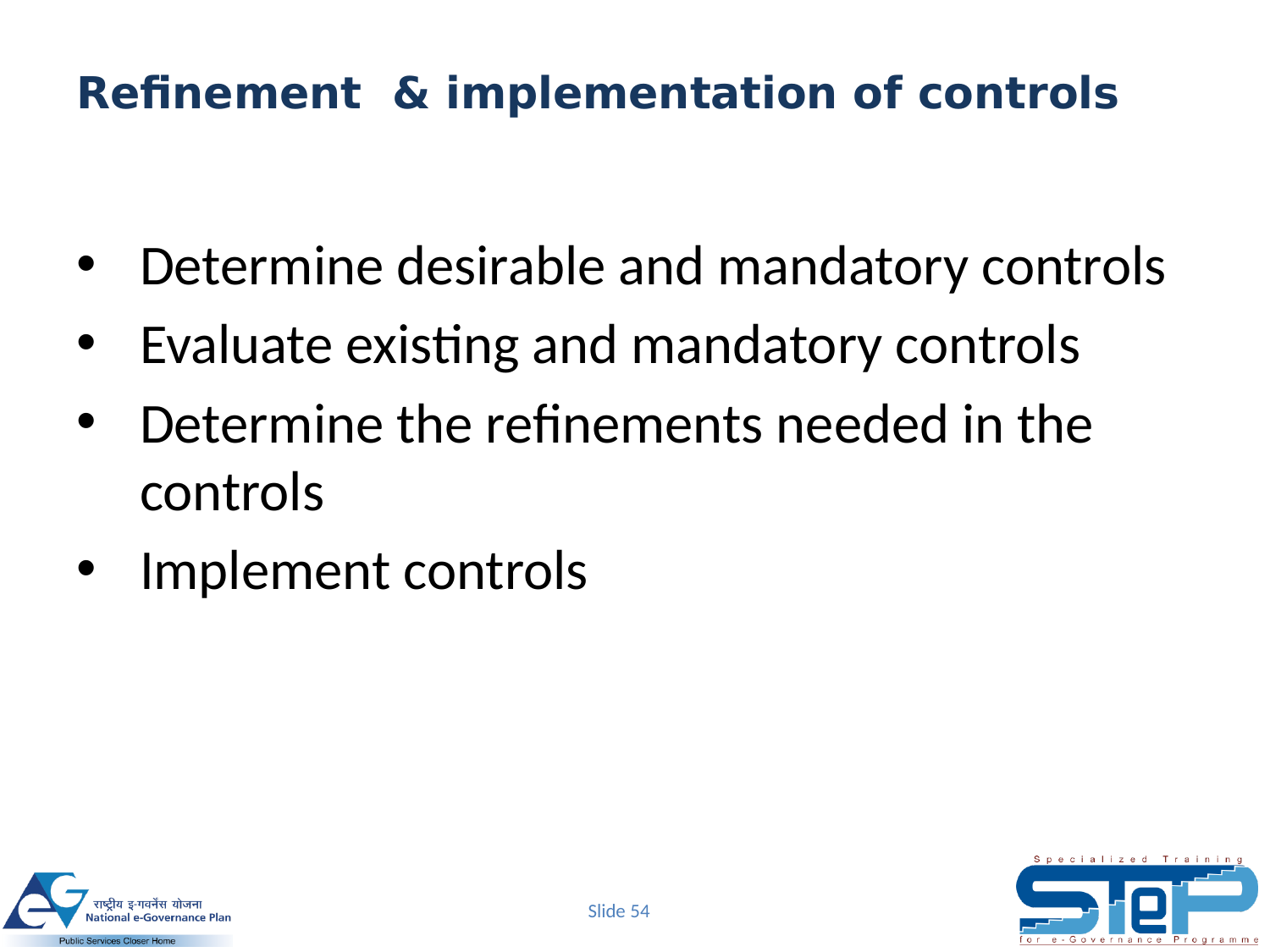

# Refinement  & implementation of controls
Determine desirable and mandatory controls
Evaluate existing and mandatory controls
Determine the refinements needed in the controls
Implement controls